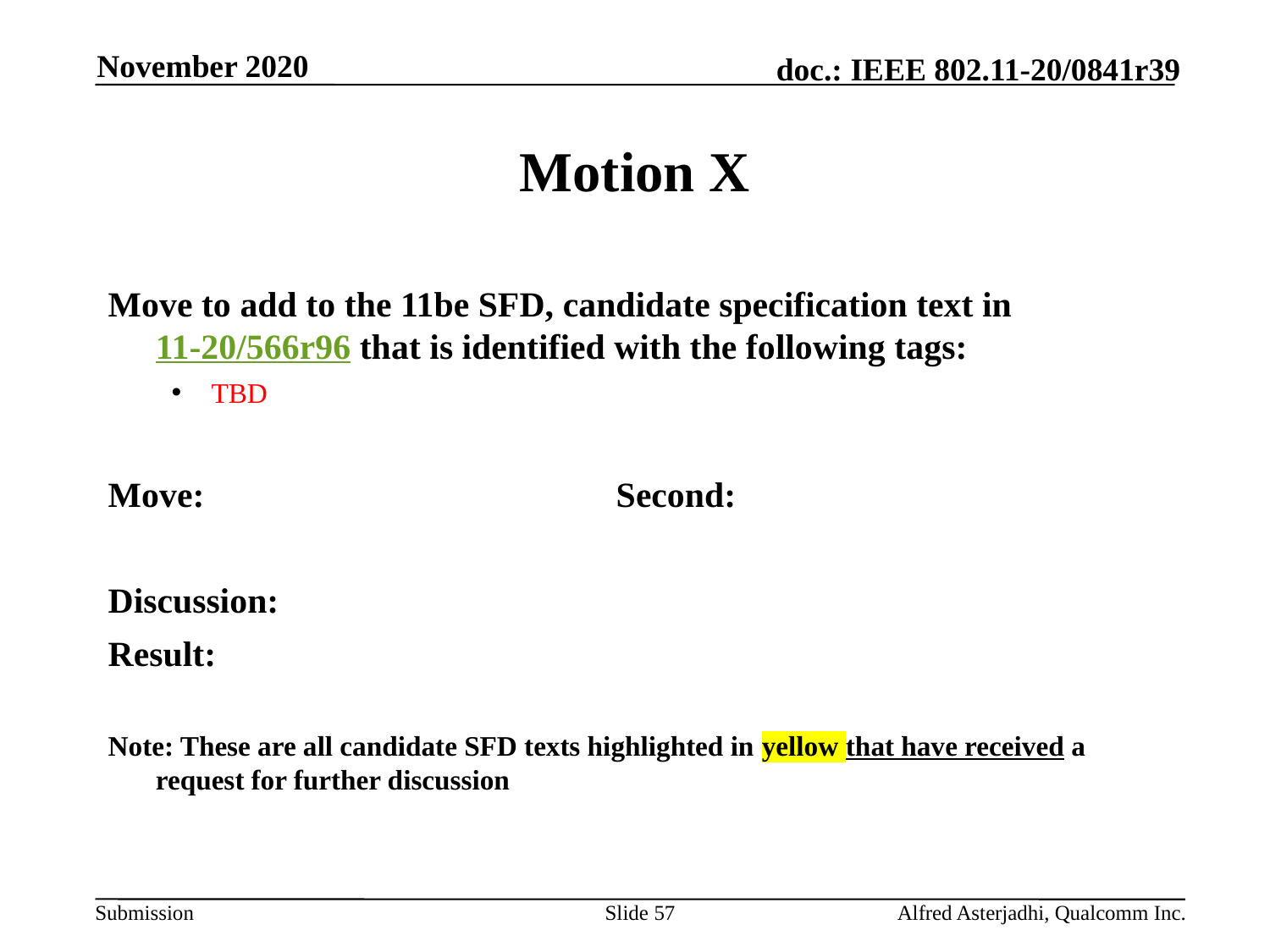

November 2020
# Motion X
Move to add to the 11be SFD, candidate specification text in 11-20/566r96 that is identified with the following tags:
TBD

Move: 				Second:

Discussion:
Result:

Note: These are all candidate SFD texts highlighted in yellow that have received a request for further discussion

Slide 57
Alfred Asterjadhi, Qualcomm Inc.